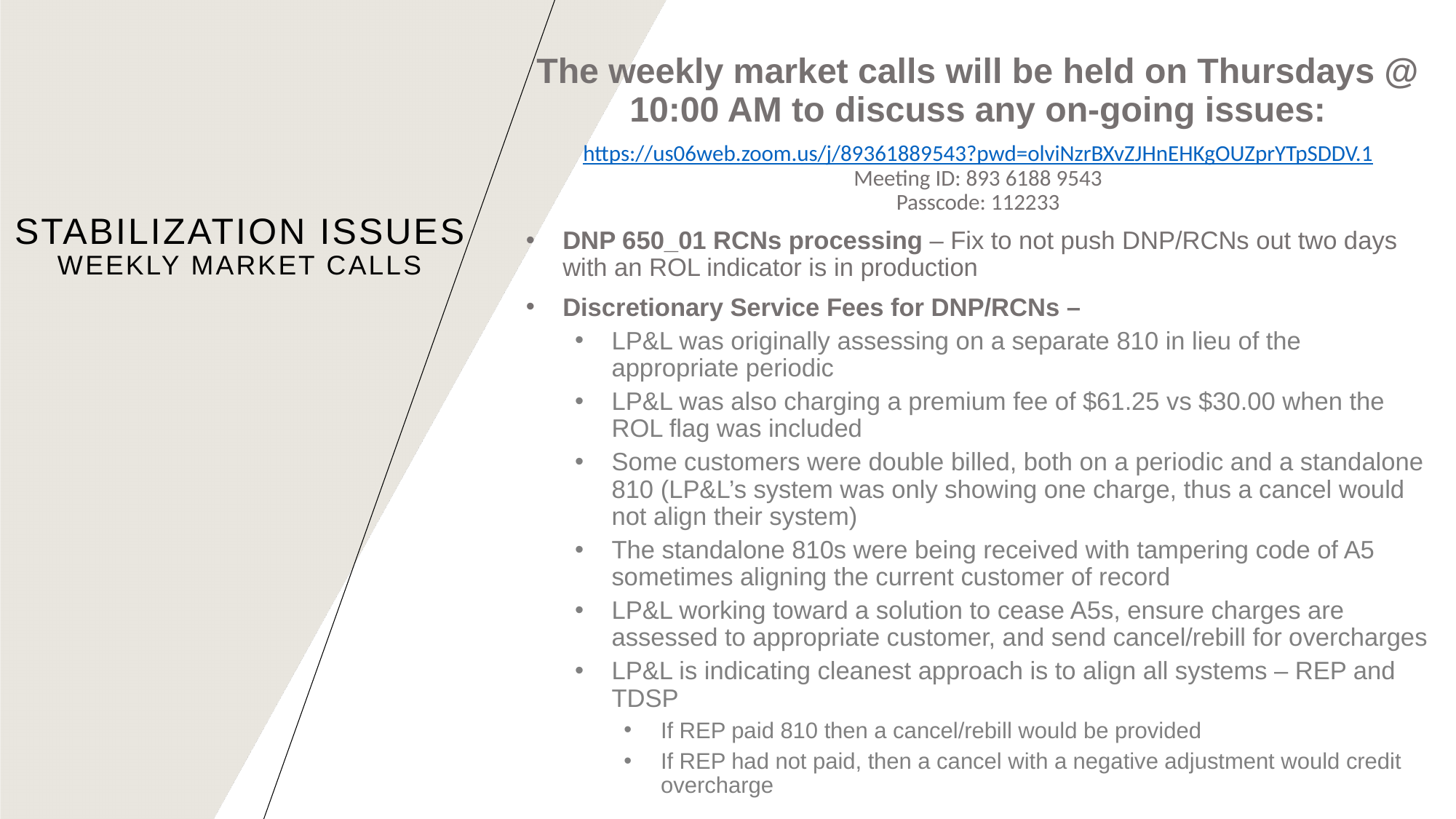

The weekly market calls will be held on Thursdays @ 10:00 AM to discuss any on-going issues:
https://us06web.zoom.us/j/89361889543?pwd=olviNzrBXvZJHnEHKgOUZprYTpSDDV.1
Meeting ID: 893 6188 9543
Passcode: 112233
DNP 650_01 RCNs processing – Fix to not push DNP/RCNs out two days with an ROL indicator is in production
Discretionary Service Fees for DNP/RCNs –
LP&L was originally assessing on a separate 810 in lieu of the appropriate periodic
LP&L was also charging a premium fee of $61.25 vs $30.00 when the ROL flag was included
Some customers were double billed, both on a periodic and a standalone 810 (LP&L’s system was only showing one charge, thus a cancel would not align their system)
The standalone 810s were being received with tampering code of A5 sometimes aligning the current customer of record
LP&L working toward a solution to cease A5s, ensure charges are assessed to appropriate customer, and send cancel/rebill for overcharges
LP&L is indicating cleanest approach is to align all systems – REP and TDSP
If REP paid 810 then a cancel/rebill would be provided
If REP had not paid, then a cancel with a negative adjustment would credit overcharge

# Stabilization issues Weekly Market Calls